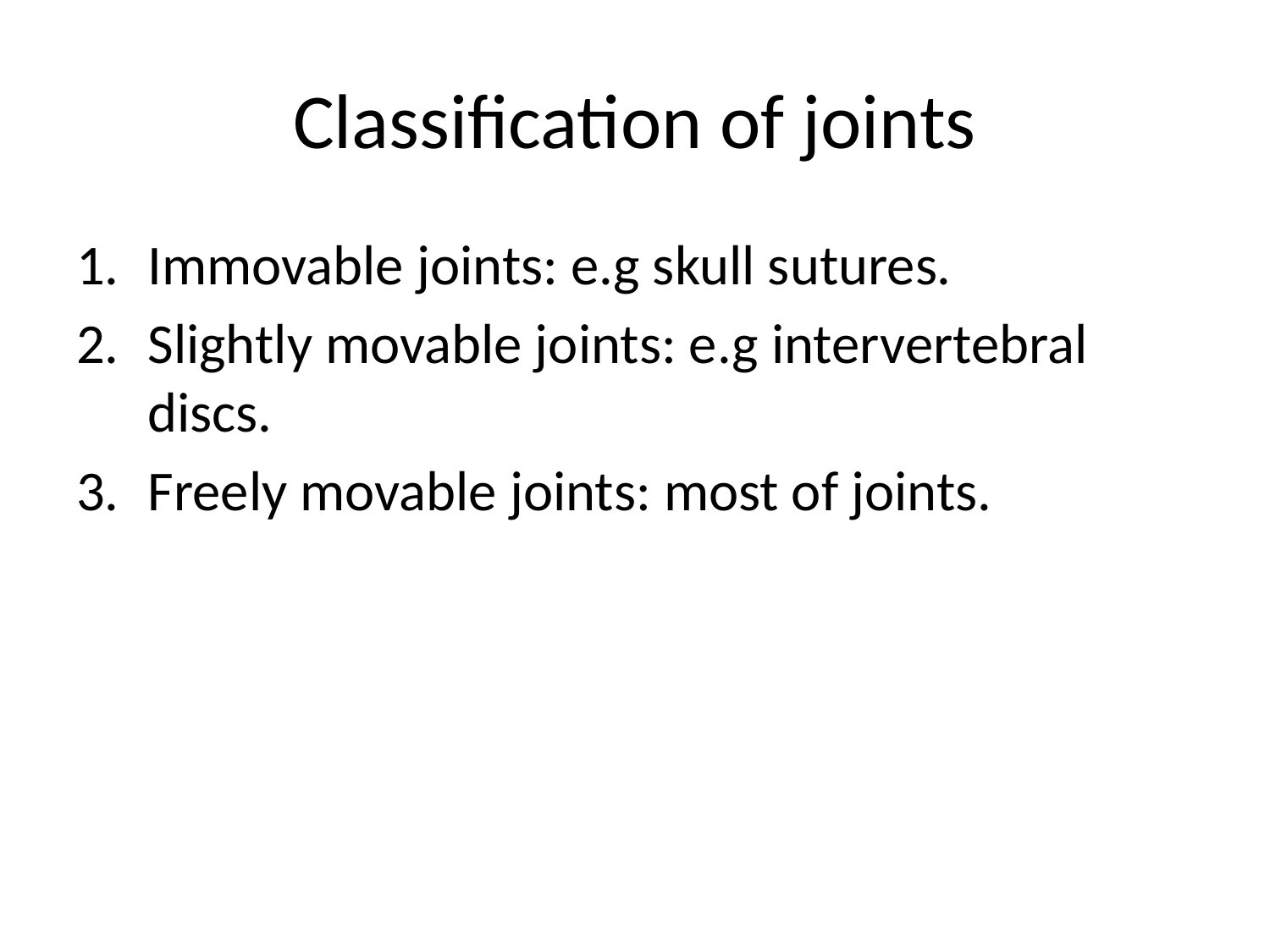

# Classification of joints
Immovable joints: e.g skull sutures.
Slightly movable joints: e.g intervertebral discs.
Freely movable joints: most of joints.